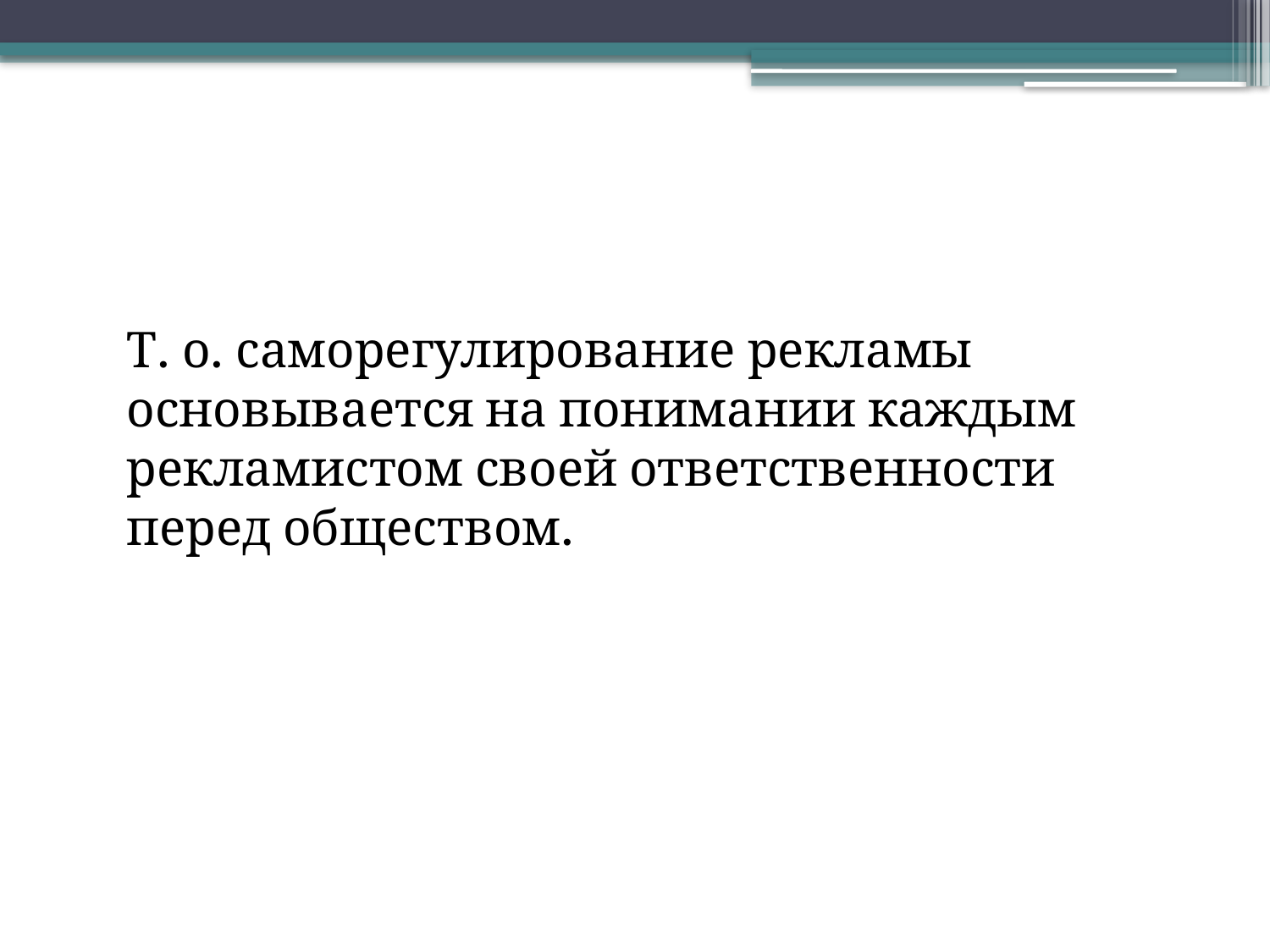

Т. о. саморегулирование рекламы основывается на понимании каждым рекламистом своей ответственности перед обществом.